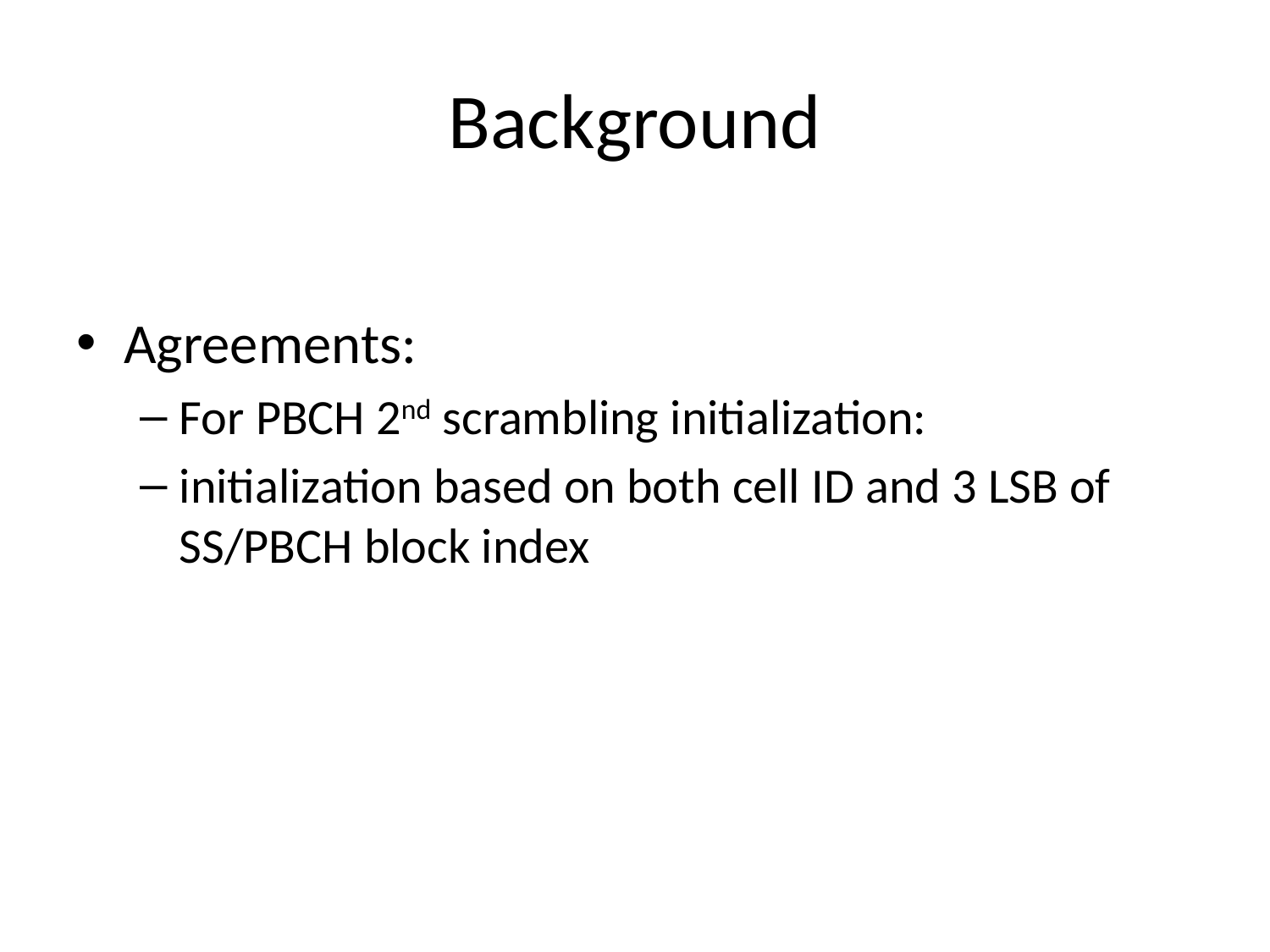

# Background

Agreements:
For PBCH 2nd scrambling initialization:
initialization based on both cell ID and 3 LSB of SS/PBCH block index